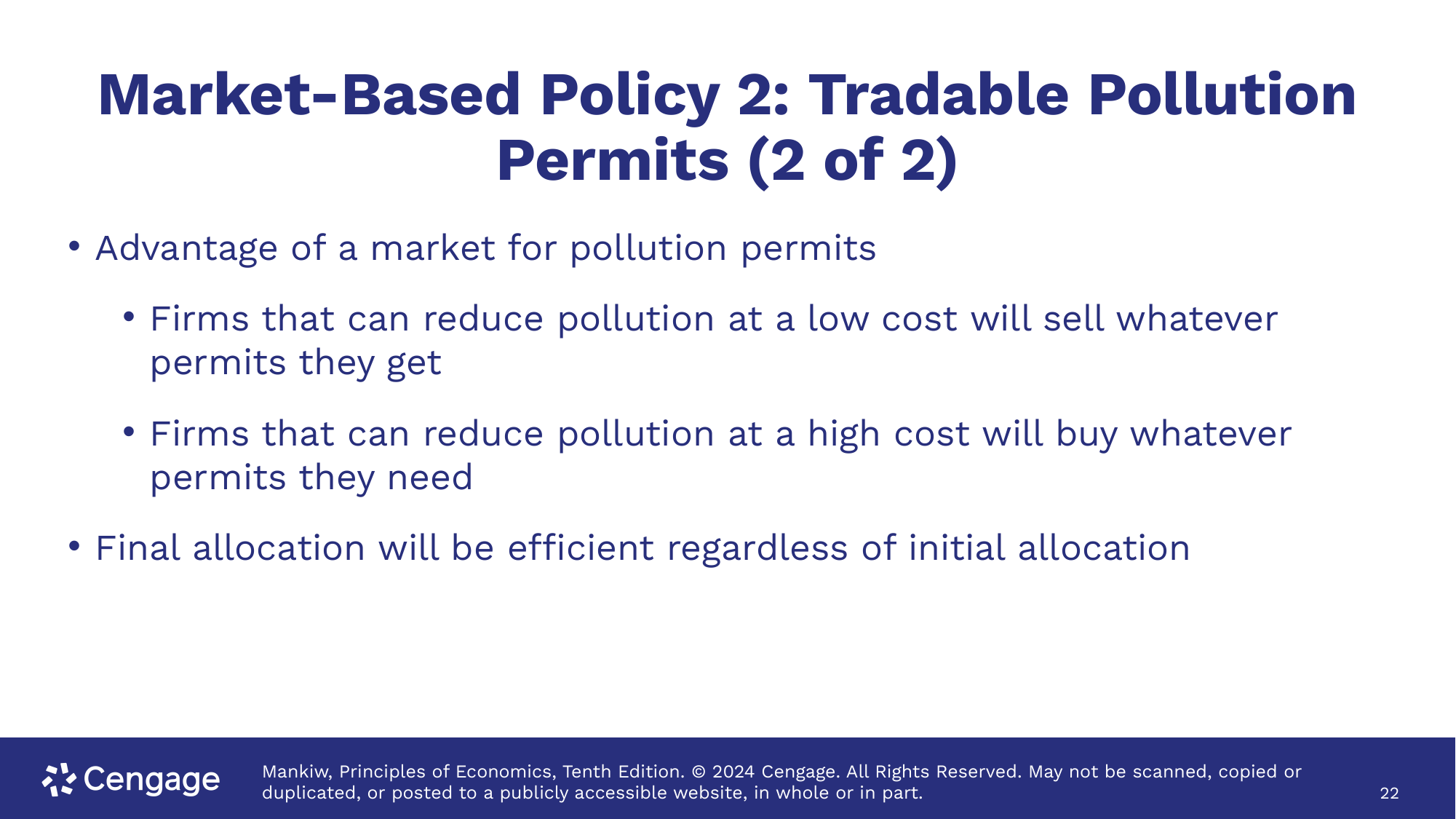

# Market-Based Policy 2: Tradable Pollution Permits (2 of 2)
Advantage of a market for pollution permits
Firms that can reduce pollution at a low cost will sell whatever permits they get
Firms that can reduce pollution at a high cost will buy whatever permits they need
Final allocation will be efficient regardless of initial allocation